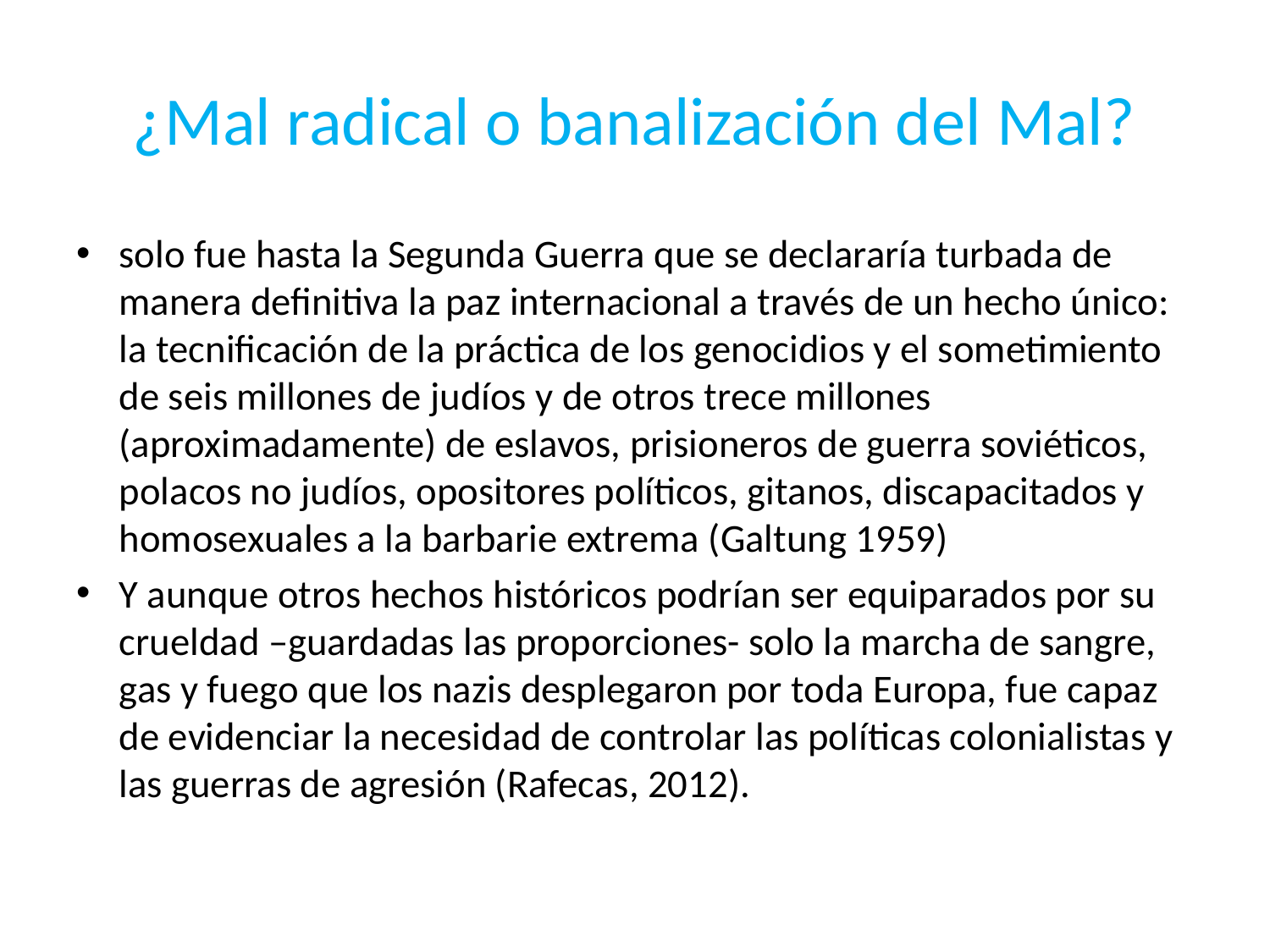

# ¿Mal radical o banalización del Mal?
solo fue hasta la Segunda Guerra que se declararía turbada de manera definitiva la paz internacional a través de un hecho único: la tecnificación de la práctica de los genocidios y el sometimiento de seis millones de judíos y de otros trece millones (aproximadamente) de eslavos, prisioneros de guerra soviéticos, polacos no judíos, opositores políticos, gitanos, discapacitados y homosexuales a la barbarie extrema (Galtung 1959)
Y aunque otros hechos históricos podrían ser equiparados por su crueldad –guardadas las proporciones- solo la marcha de sangre, gas y fuego que los nazis desplegaron por toda Europa, fue capaz de evidenciar la necesidad de controlar las políticas colonialistas y las guerras de agresión (Rafecas, 2012).